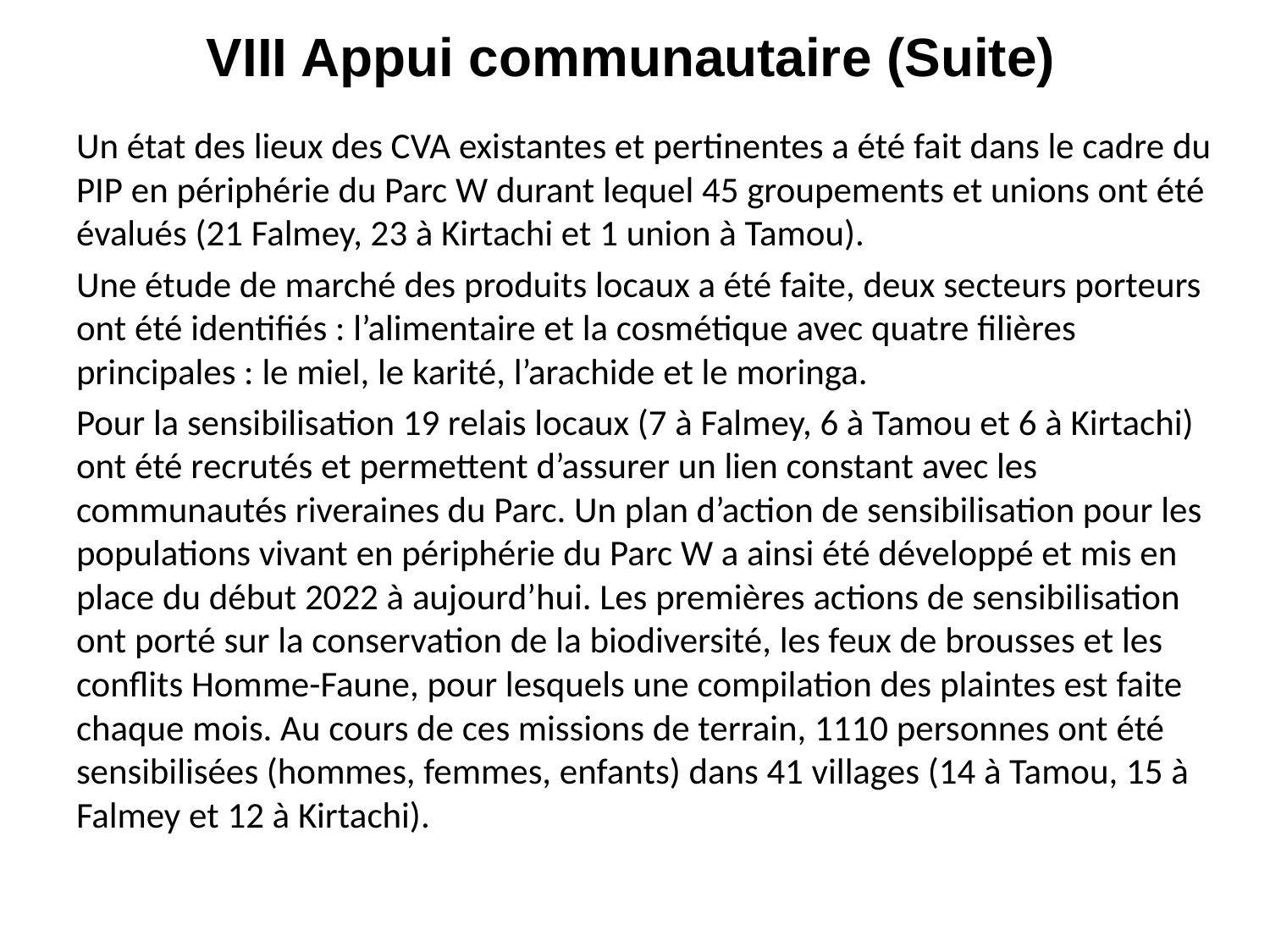

# VIII Appui communautaire (Suite)
Un état des lieux des CVA existantes et pertinentes a été fait dans le cadre du PIP en périphérie du Parc W durant lequel 45 groupements et unions ont été évalués (21 Falmey, 23 à Kirtachi et 1 union à Tamou).
Une étude de marché des produits locaux a été faite, deux secteurs porteurs ont été identifiés : l’alimentaire et la cosmétique avec quatre filières principales : le miel, le karité, l’arachide et le moringa.
Pour la sensibilisation 19 relais locaux (7 à Falmey, 6 à Tamou et 6 à Kirtachi) ont été recrutés et permettent d’assurer un lien constant avec les communautés riveraines du Parc. Un plan d’action de sensibilisation pour les populations vivant en périphérie du Parc W a ainsi été développé et mis en place du début 2022 à aujourd’hui. Les premières actions de sensibilisation ont porté sur la conservation de la biodiversité, les feux de brousses et les conflits Homme-Faune, pour lesquels une compilation des plaintes est faite chaque mois. Au cours de ces missions de terrain, 1110 personnes ont été sensibilisées (hommes, femmes, enfants) dans 41 villages (14 à Tamou, 15 à Falmey et 12 à Kirtachi).